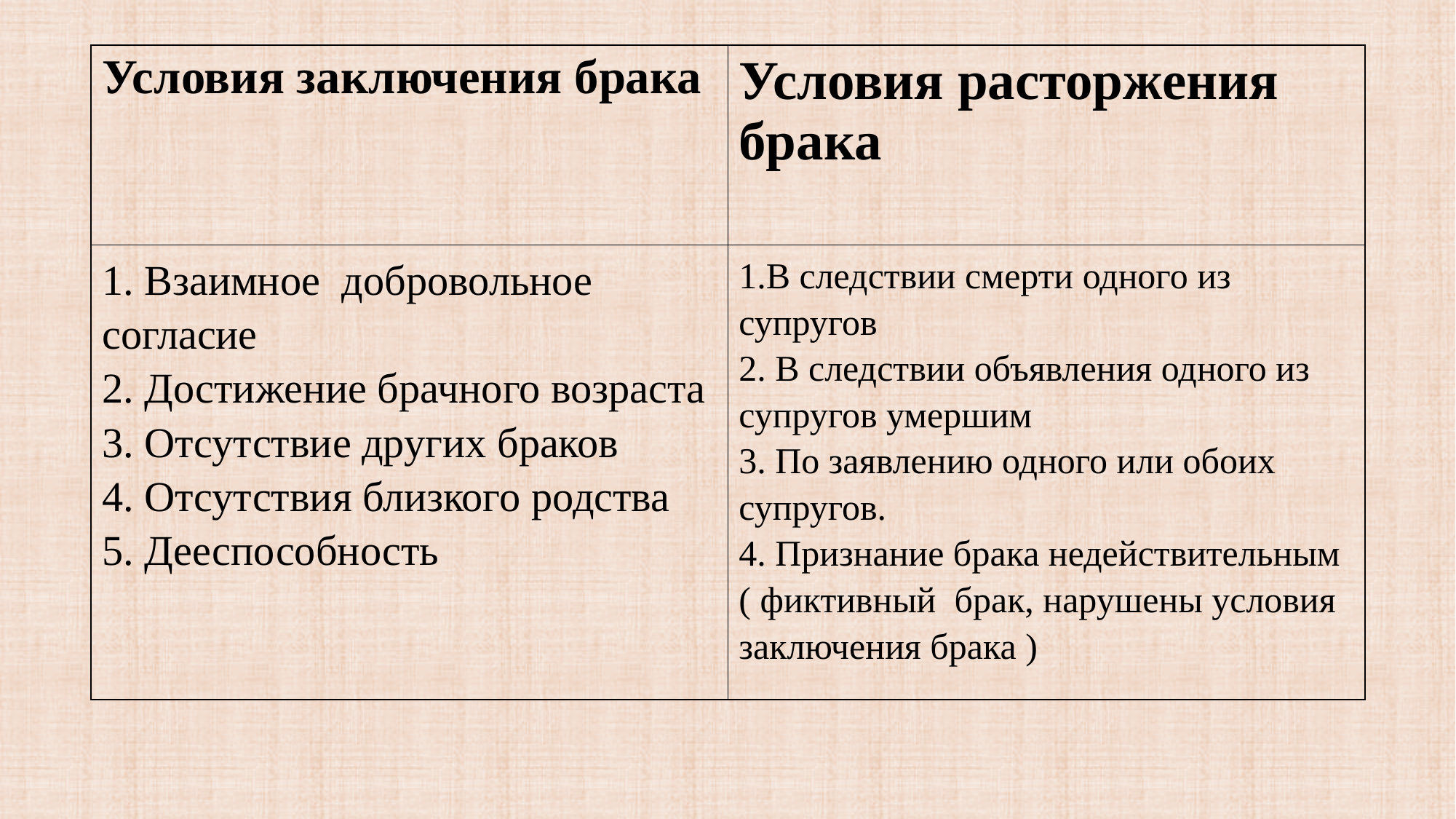

| Условия заключения брака | Условия расторжения брака |
| --- | --- |
| 1. Взаимное  добровольное согласие 2. Достижение брачного возраста 3. Отсутствие других браков 4. Отсутствия близкого родства 5. Дееспособность | 1.В следствии смерти одного из супругов 2. В следствии объявления одного из супругов умершим 3. По заявлению одного или обоих супругов. 4. Признание брака недействительным ( фиктивный  брак, нарушены условия заключения брака ) |